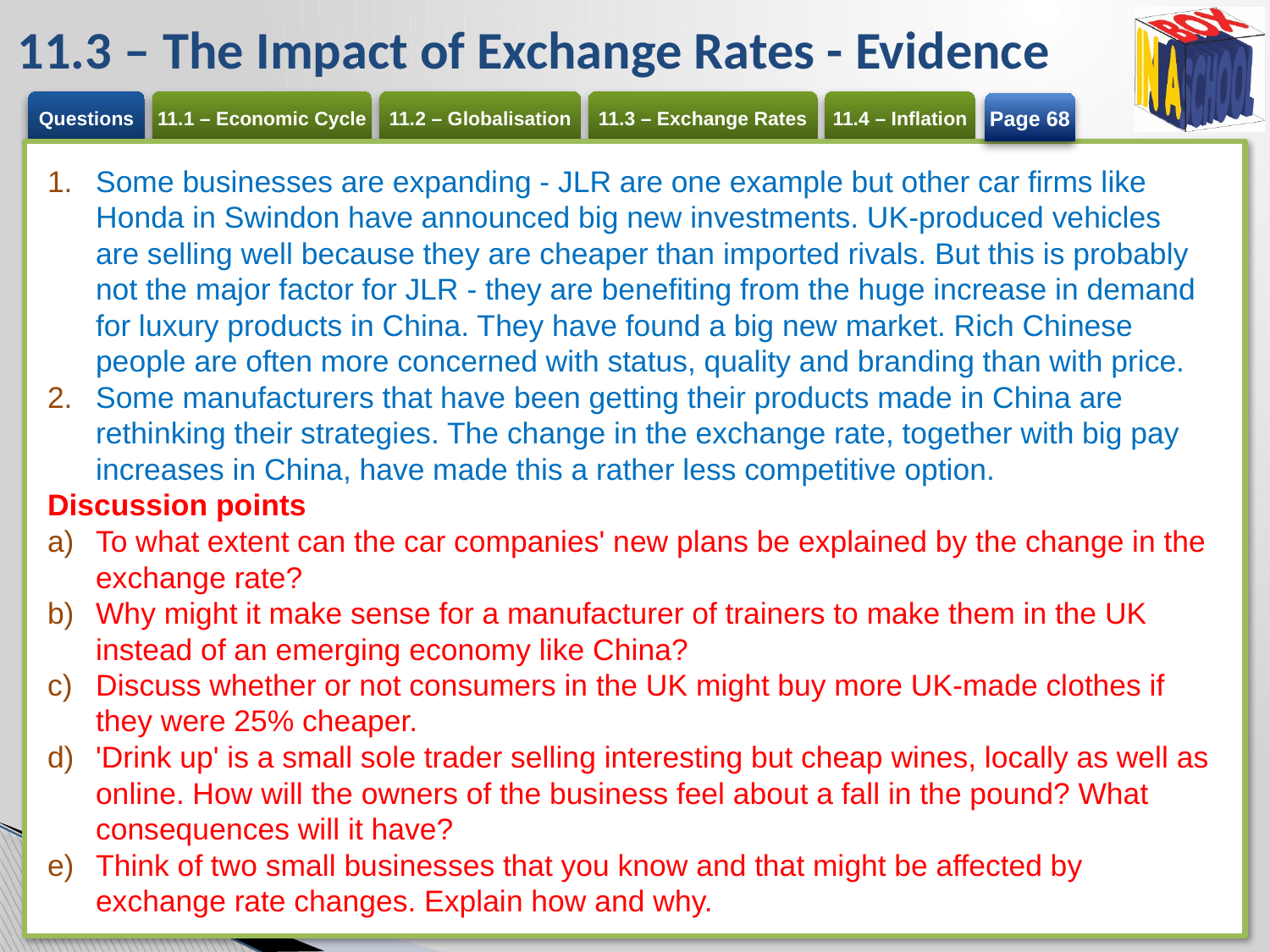

# 11.3 – The Impact of Exchange Rates - Evidence
Page 68
Some businesses are expanding - JLR are one example but other car firms like Honda in Swindon have announced big new investments. UK-produced vehicles are selling well because they are cheaper than imported rivals. But this is probably not the major factor for JLR - they are benefiting from the huge increase in demand for luxury products in China. They have found a big new market. Rich Chinese people are often more concerned with status, quality and branding than with price.
Some manufacturers that have been getting their products made in China are rethinking their strategies. The change in the exchange rate, together with big pay increases in China, have made this a rather less competitive option.
Discussion points
To what extent can the car companies' new plans be explained by the change in the exchange rate?
Why might it make sense for a manufacturer of trainers to make them in the UK instead of an emerging economy like China?
Discuss whether or not consumers in the UK might buy more UK-made clothes if they were 25% cheaper.
'Drink up' is a small sole trader selling interesting but cheap wines, locally as well as online. How will the owners of the business feel about a fall in the pound? What consequences will it have?
Think of two small businesses that you know and that might be affected by exchange rate changes. Explain how and why.